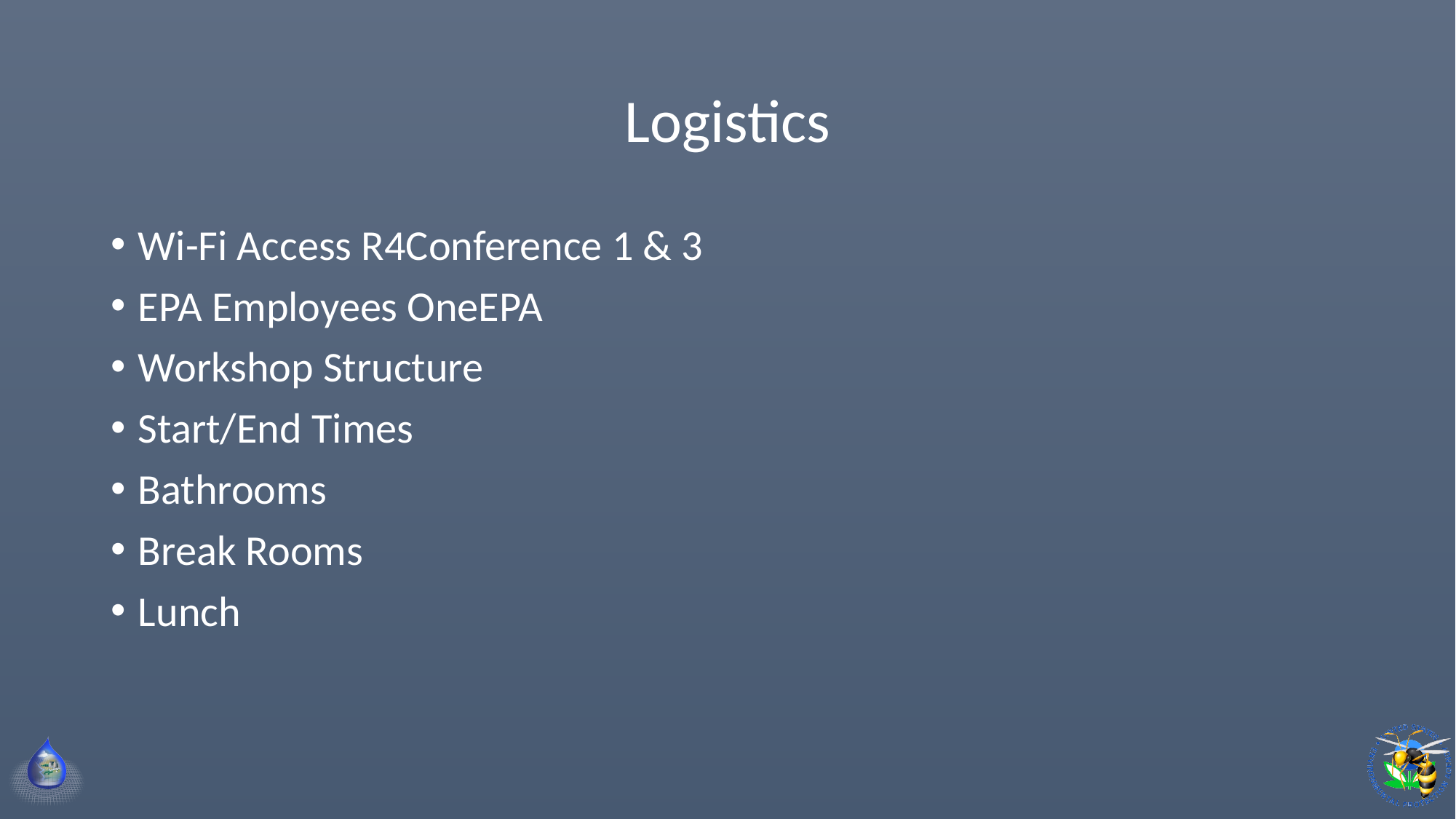

# Logistics
Wi-Fi Access R4Conference 1 & 3
EPA Employees OneEPA
Workshop Structure
Start/End Times
Bathrooms
Break Rooms
Lunch